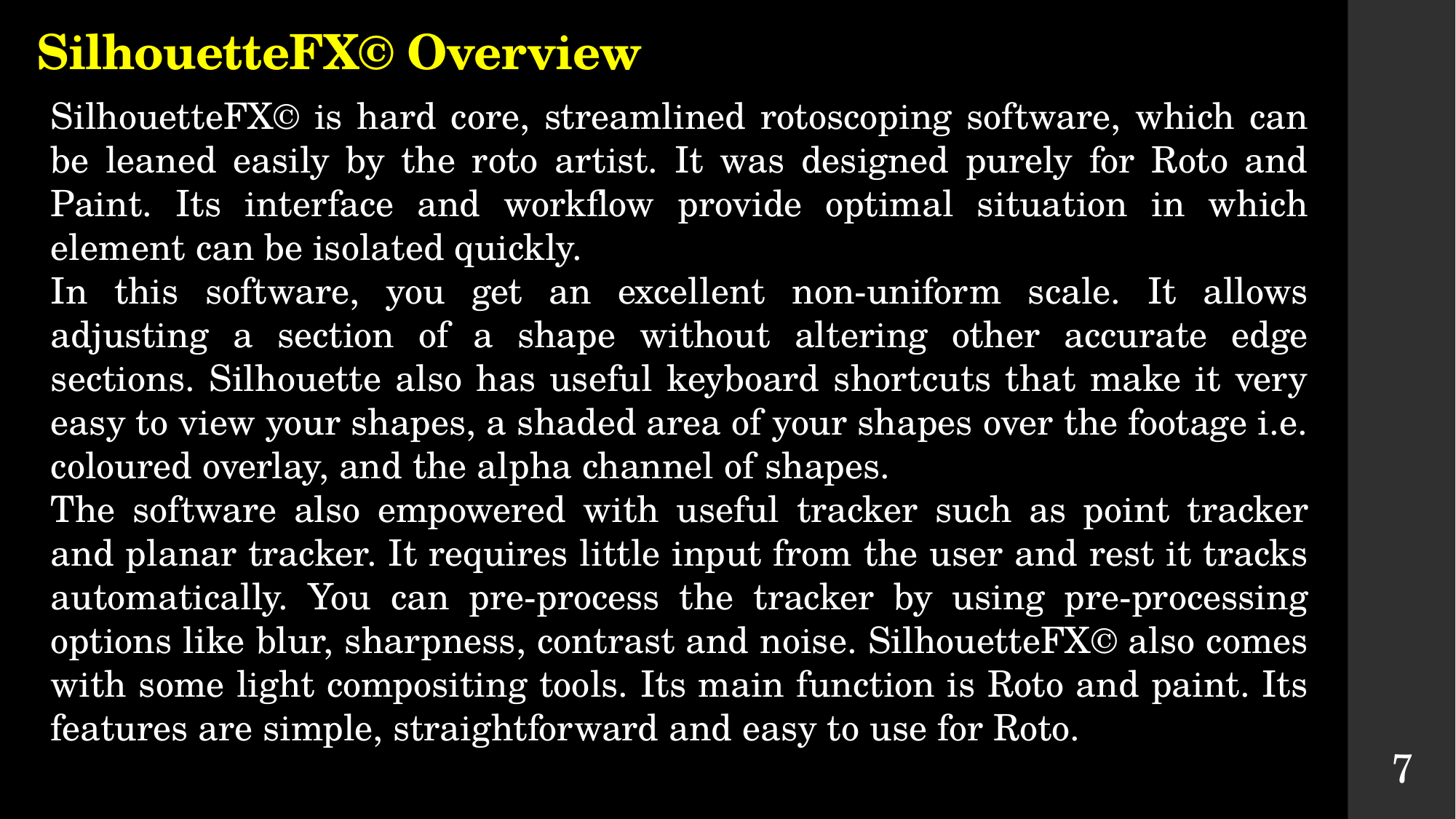

SilhouetteFX© Overview
SilhouetteFX© is hard core, streamlined rotoscoping software, which can be leaned easily by the roto artist. It was designed purely for Roto and Paint. Its interface and workflow provide optimal situation in which element can be isolated quickly.
In this software, you get an excellent non-uniform scale. It allows adjusting a section of a shape without altering other accurate edge sections. Silhouette also has useful keyboard shortcuts that make it very easy to view your shapes, a shaded area of your shapes over the footage i.e. coloured overlay, and the alpha channel of shapes.
The software also empowered with useful tracker such as point tracker and planar tracker. It requires little input from the user and rest it tracks automatically. You can pre-process the tracker by using pre-processing options like blur, sharpness, contrast and noise. SilhouetteFX© also comes with some light compositing tools. Its main function is Roto and paint. Its features are simple, straightforward and easy to use for Roto.

7